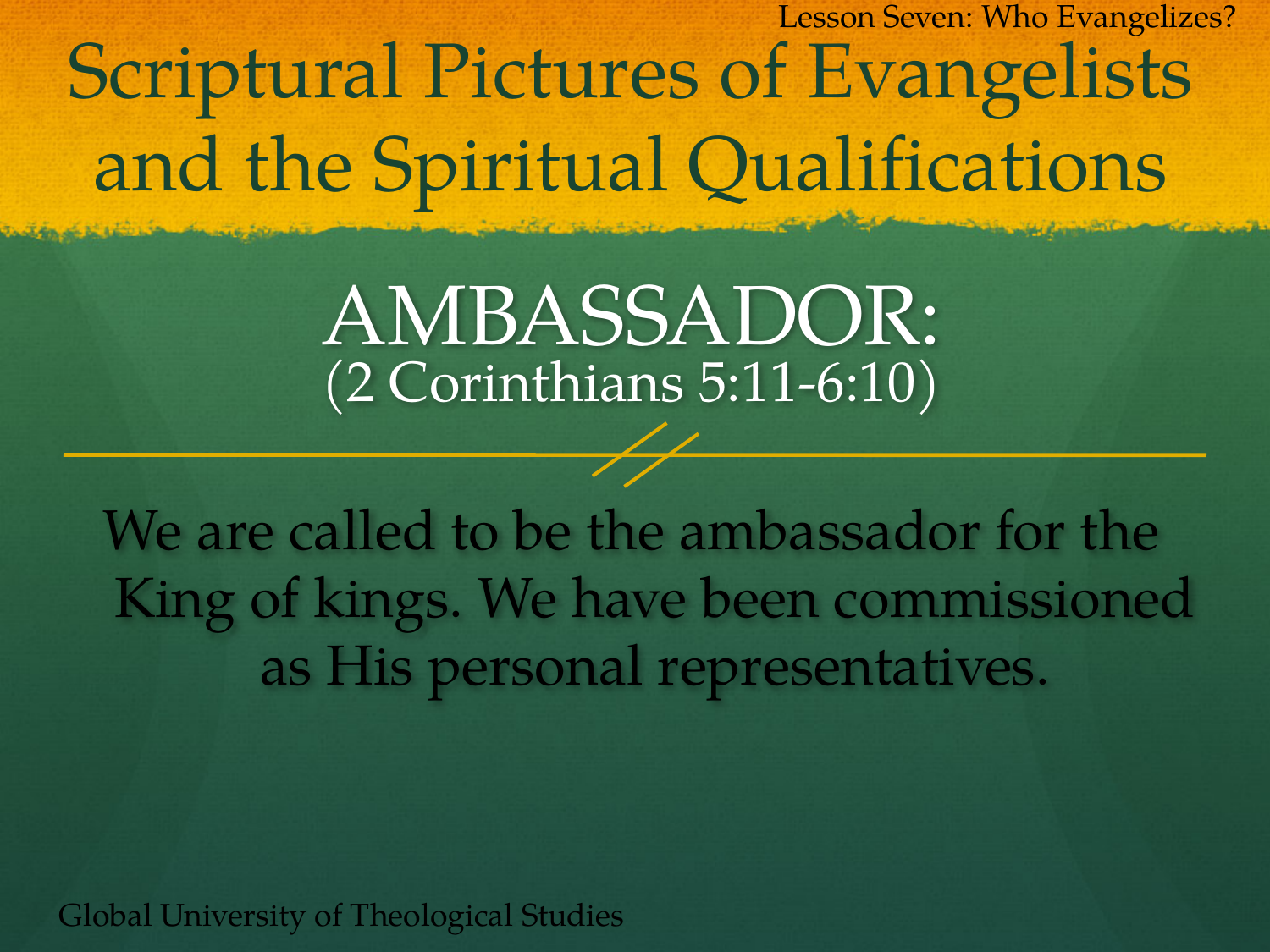

Lesson Seven: Who Evangelizes?

# Scriptural Pictures of Evangelists and the Spiritual Qualifications
AMBASSADOR:
(2 Corinthians 5:11-6:10)
We are called to be the ambassador for the King of kings. We have been commissioned as His personal representatives.
Global University of Theological Studies